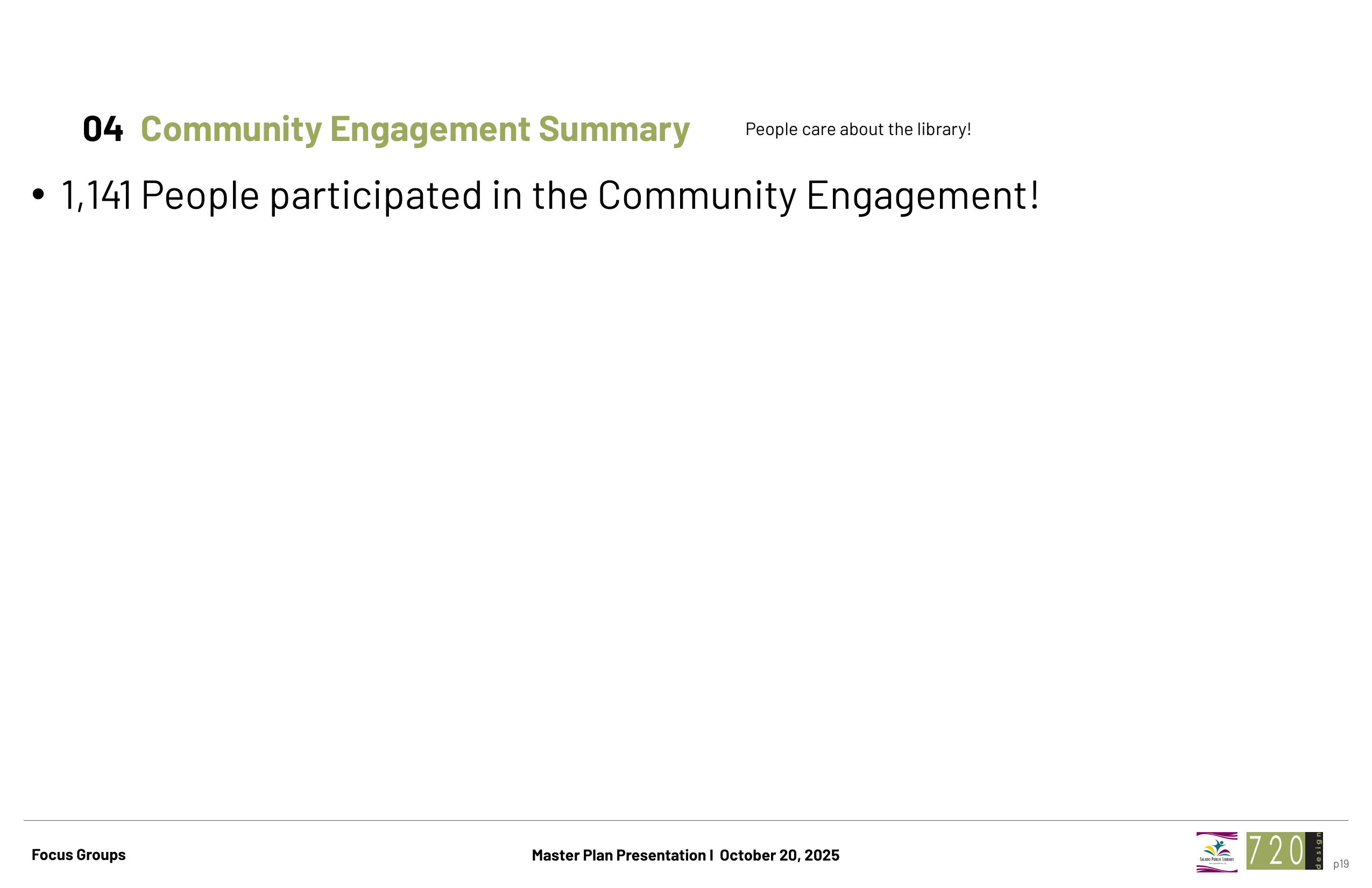

# Community Engagement Summary
04
People care about the library!
1,141 People participated in the Community Engagement!

Focus Groups